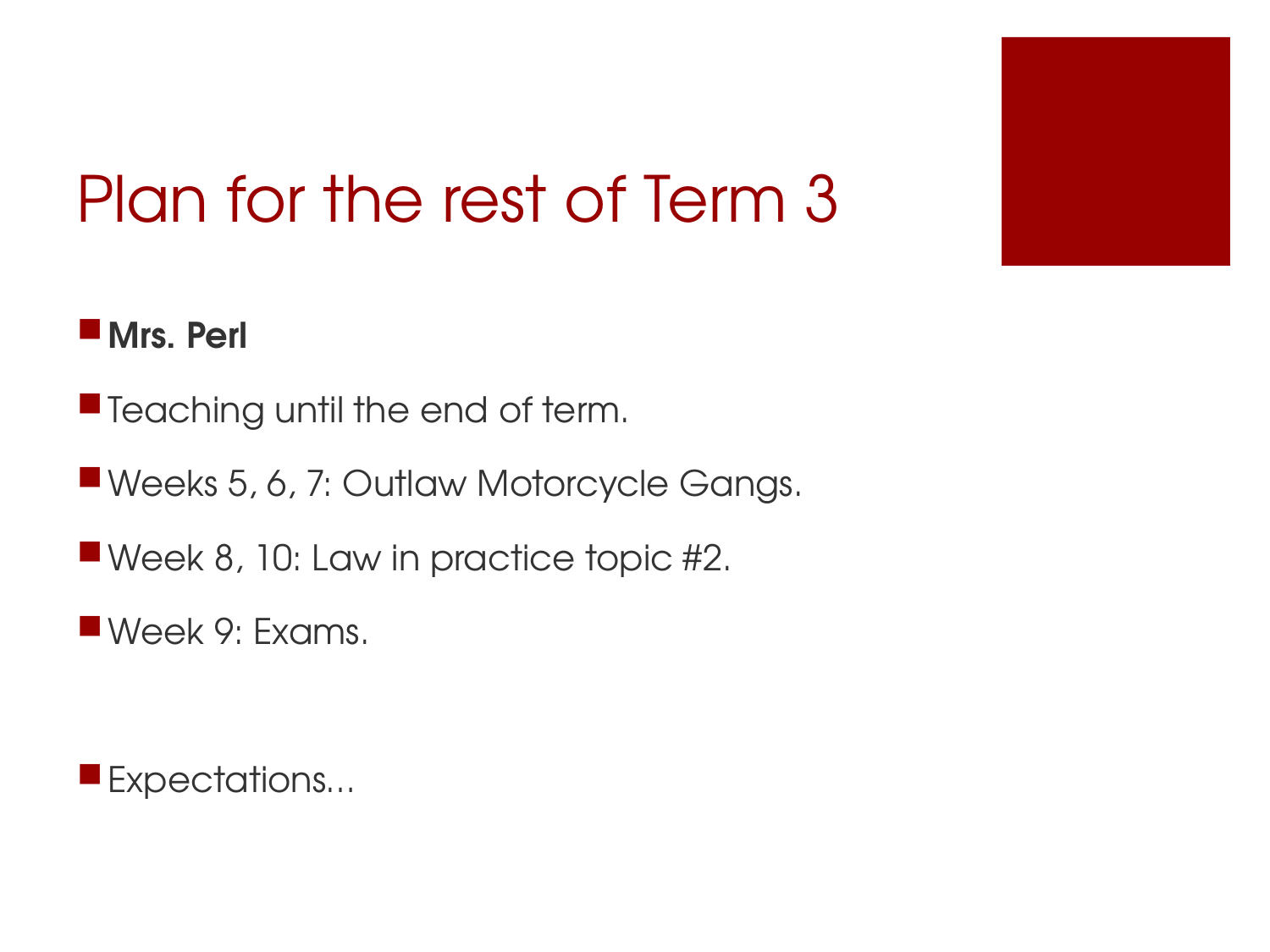

# Plan for the rest of Term 3
Mrs. Perl
Teaching until the end of term.
Weeks 5, 6, 7: Outlaw Motorcycle Gangs.
Week 8, 10: Law in practice topic #2.
Week 9: Exams.

Expectations…